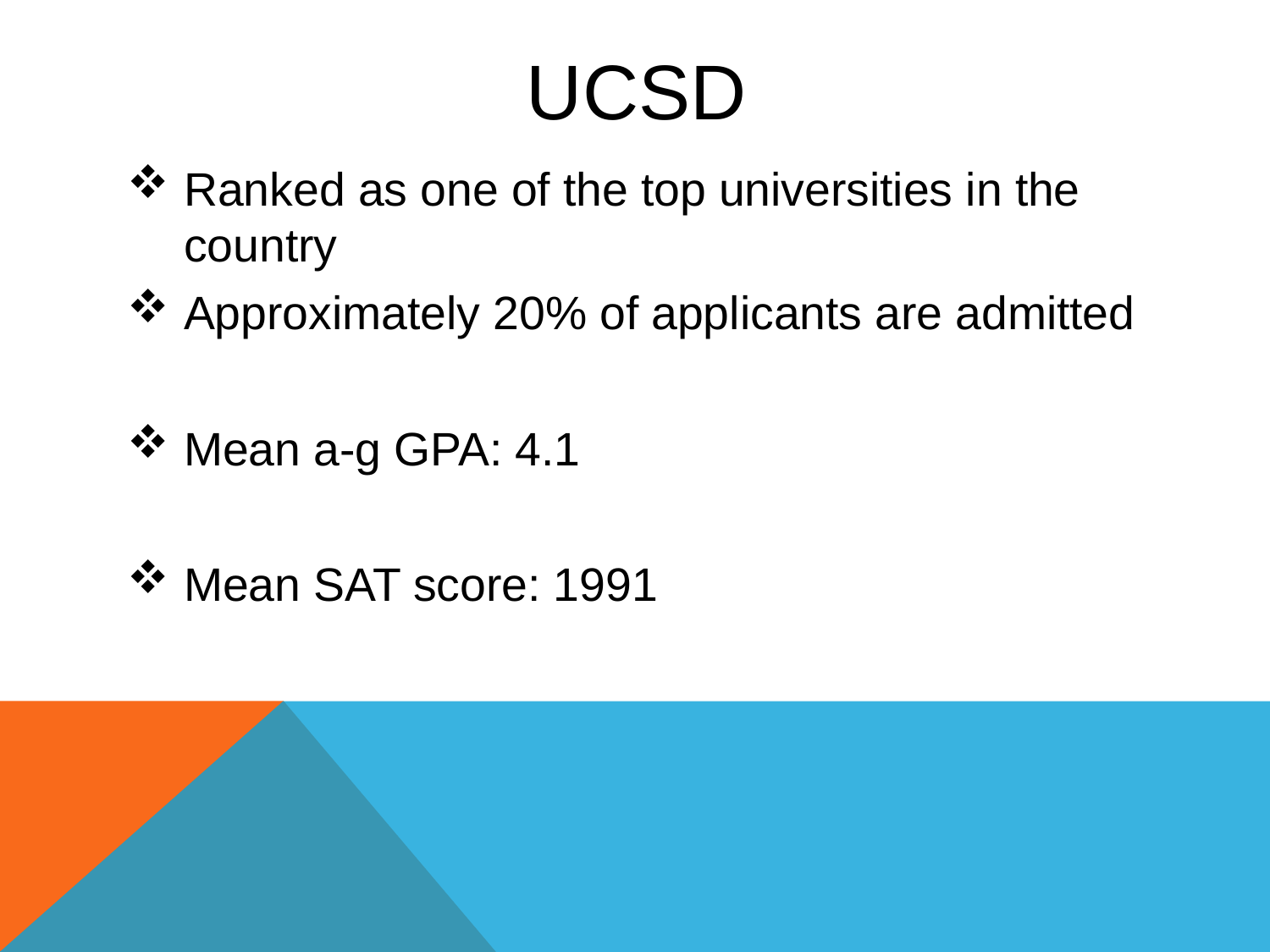

# UCSD
Ranked as one of the top universities in the country
Approximately 20% of applicants are admitted

Mean a-g GPA: 4.1

Mean SAT score: 1991